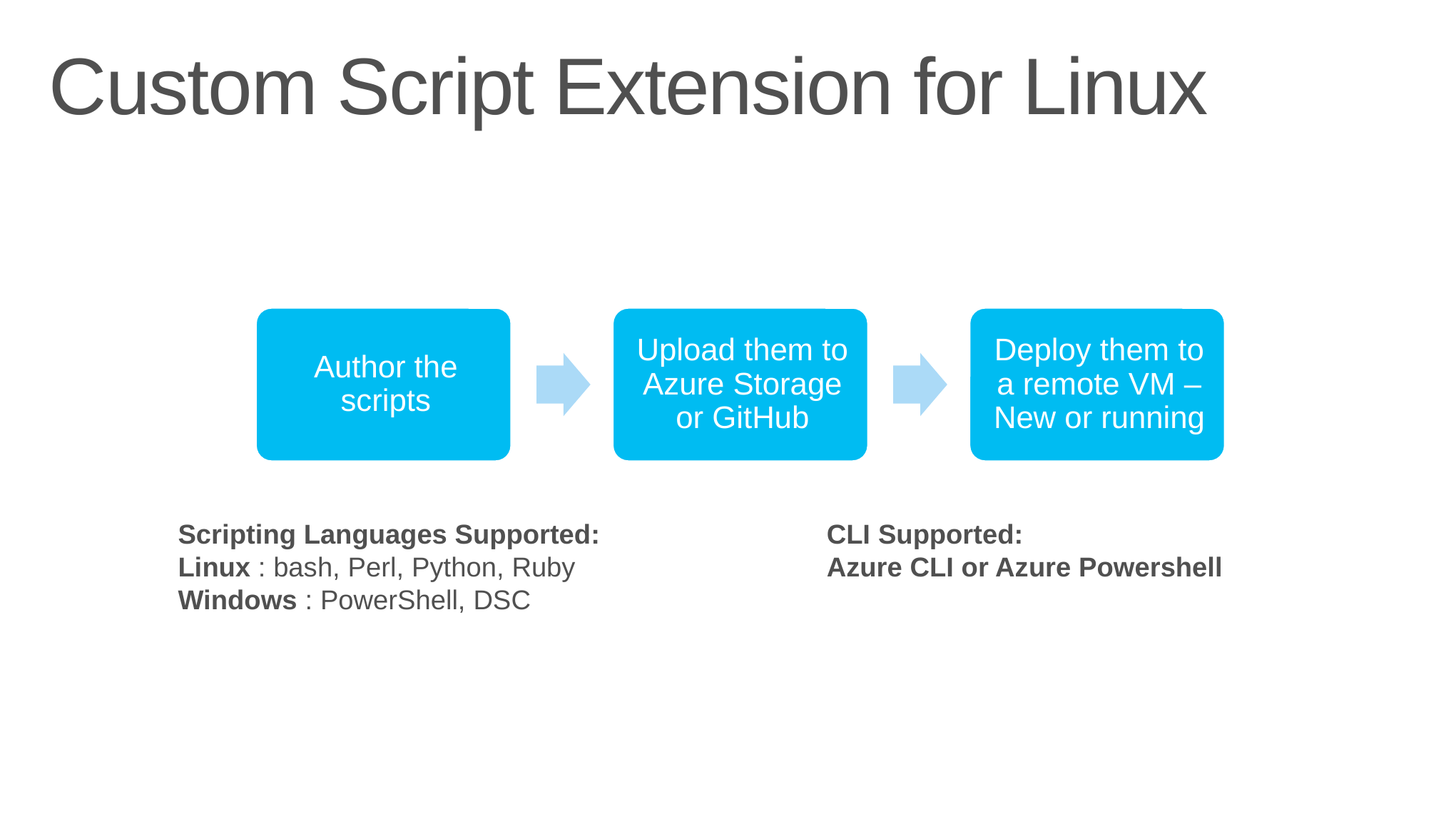

# Custom Script Extension for Linux
Author the scripts

Upload them to Azure Storage or GitHub

Deploy them to a remote VM – New or running
CLI Supported:
Azure CLI or Azure Powershell
Scripting Languages Supported:
Linux : bash, Perl, Python, Ruby
Windows : PowerShell, DSC